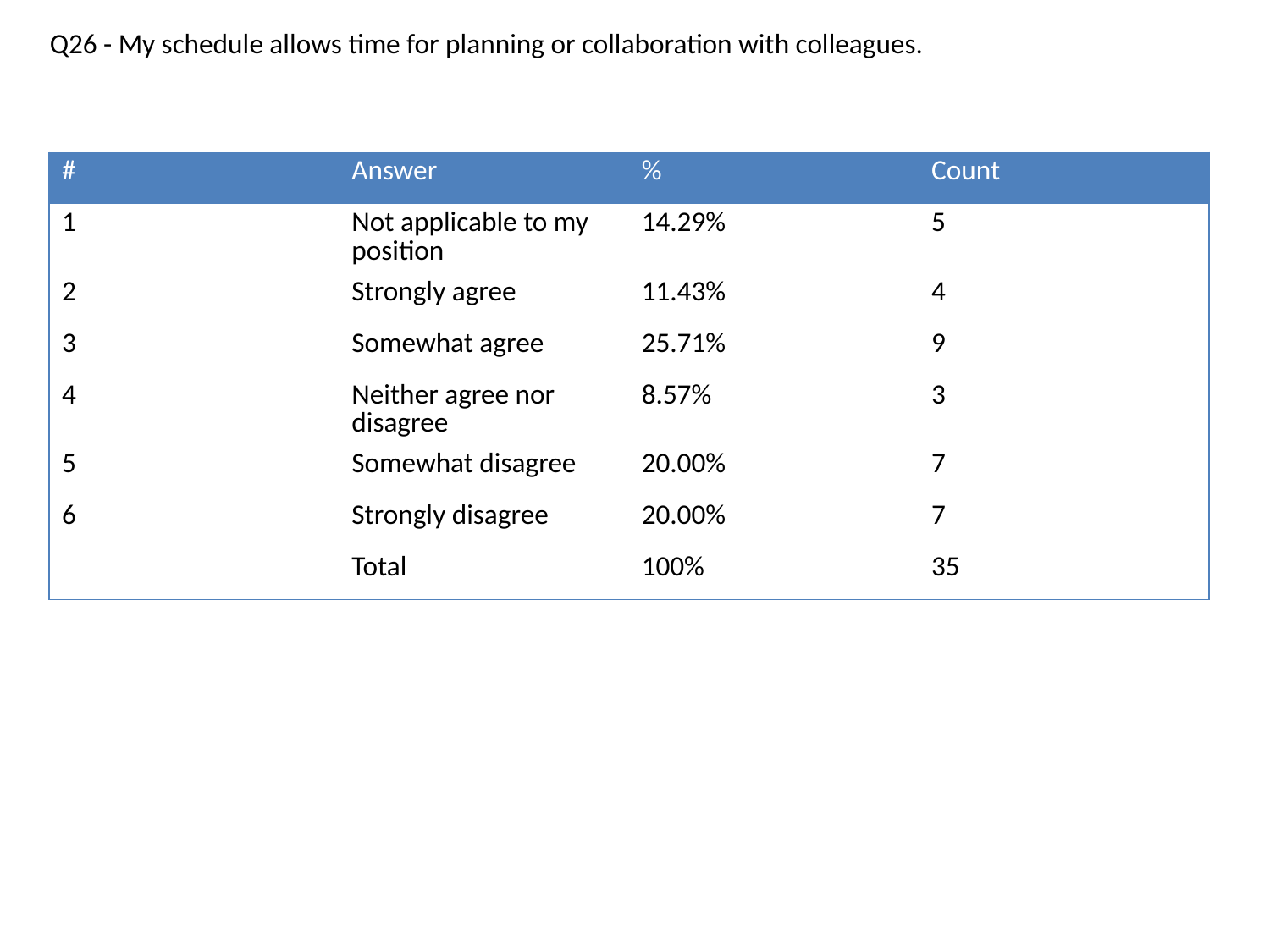

Q26 - My schedule allows time for planning or collaboration with colleagues.
| # | Answer | % | Count |
| --- | --- | --- | --- |
| 1 | Not applicable to my position | 14.29% | 5 |
| 2 | Strongly agree | 11.43% | 4 |
| 3 | Somewhat agree | 25.71% | 9 |
| 4 | Neither agree nor disagree | 8.57% | 3 |
| 5 | Somewhat disagree | 20.00% | 7 |
| 6 | Strongly disagree | 20.00% | 7 |
|  | Total | 100% | 35 |